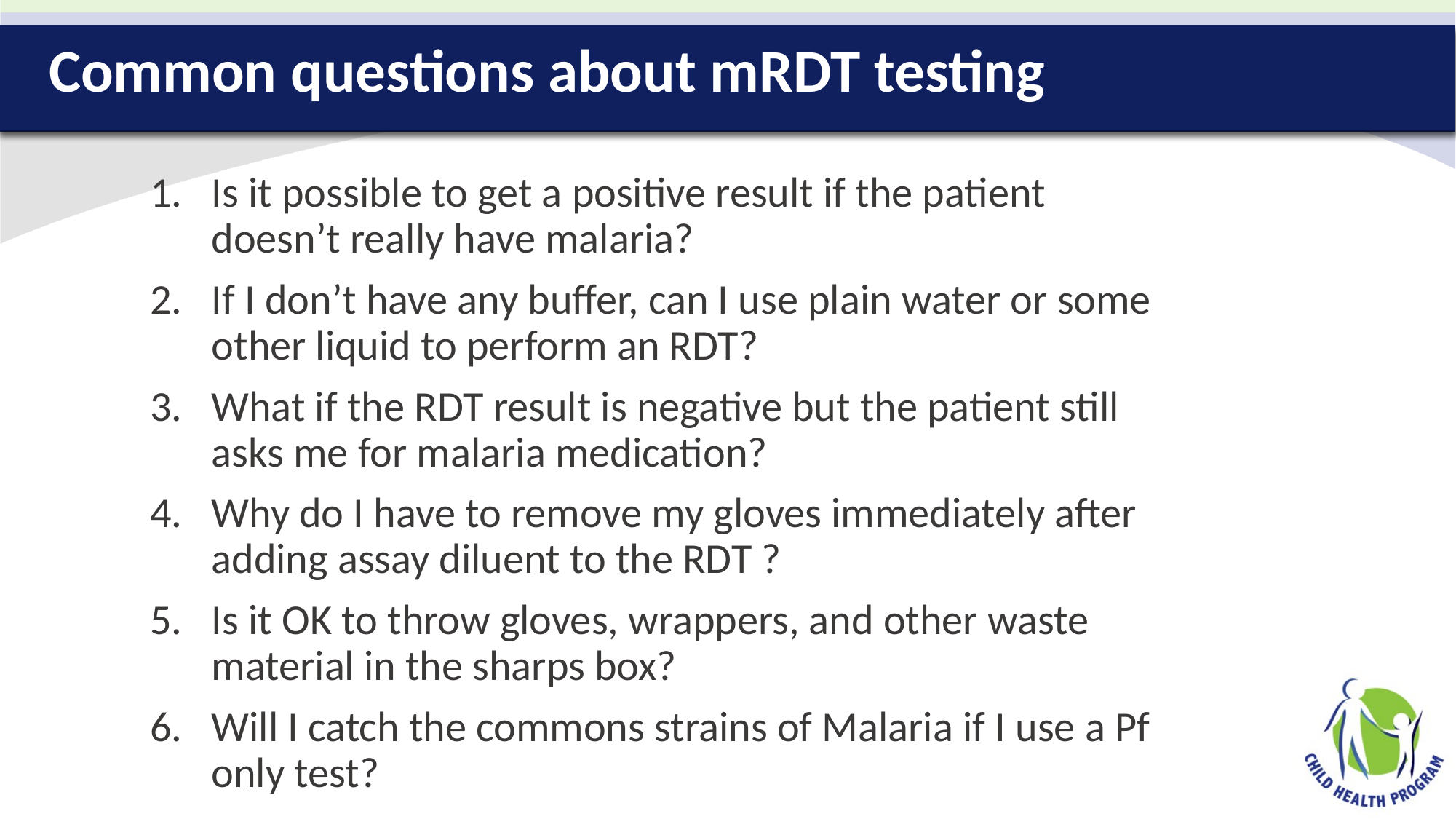

# Common questions about mRDT testing
Is it possible to get a positive result if the patient doesn’t really have malaria?
If I don’t have any buffer, can I use plain water or some other liquid to perform an RDT?
What if the RDT result is negative but the patient still asks me for malaria medication?
Why do I have to remove my gloves immediately after adding assay diluent to the RDT ?
Is it OK to throw gloves, wrappers, and other waste material in the sharps box?
Will I catch the commons strains of Malaria if I use a Pf only test?